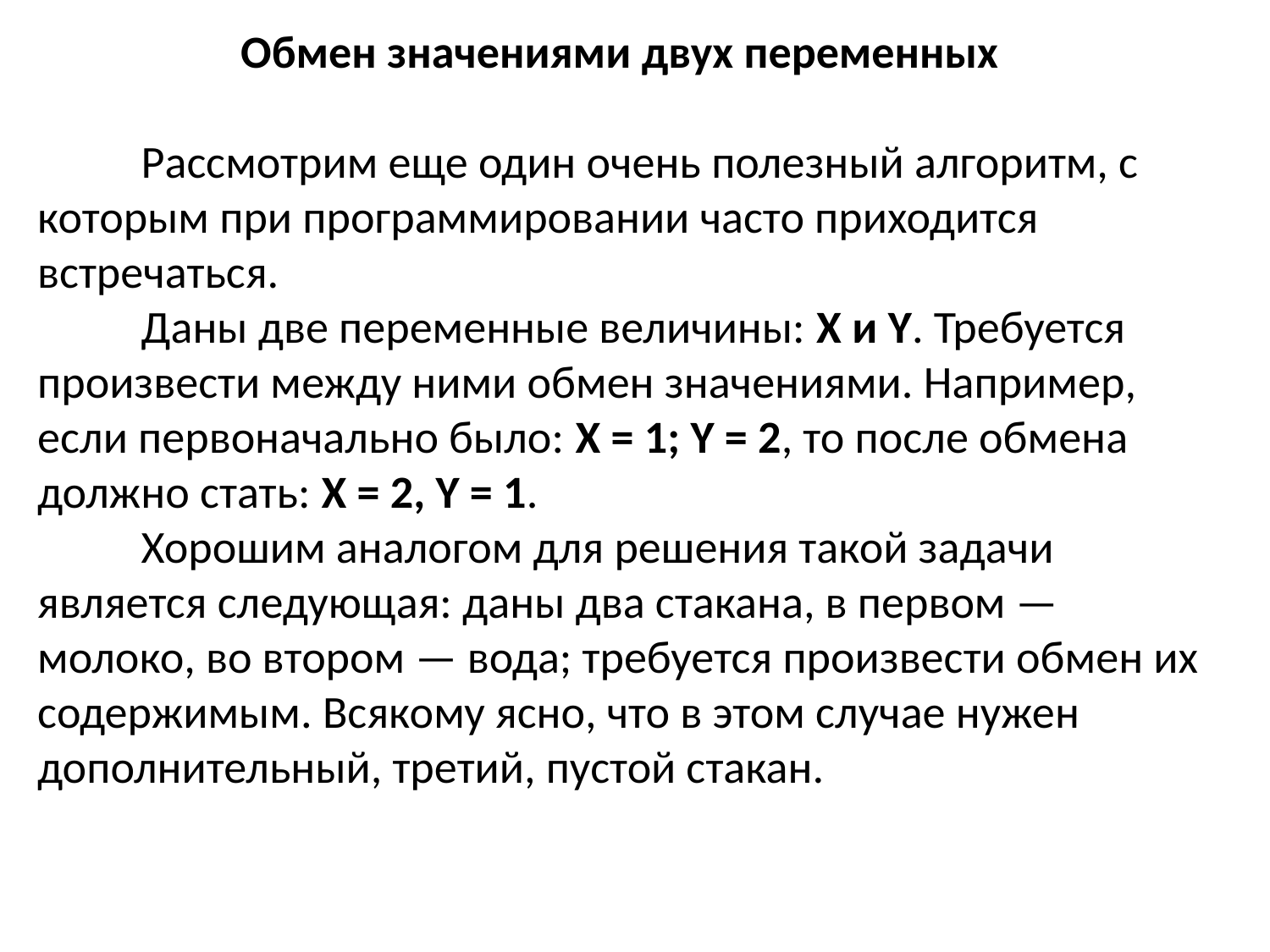

Обмен значениями двух переменных
          Рассмотрим еще один очень полезный алгоритм, с которым при программировании часто приходится встречаться.
          Даны две переменные величины: X и Y. Требуется произвести между ними обмен значениями. Например, если первоначально было: X = 1; Y = 2, то после обмена должно стать: X = 2, Y = 1.
          Хорошим аналогом для решения такой задачи является следующая: даны два стакана, в первом — молоко, во втором — вода; требуется произвести обмен их содержимым. Всякому ясно, что в этом случае нужен дополнительный, третий, пустой стакан.